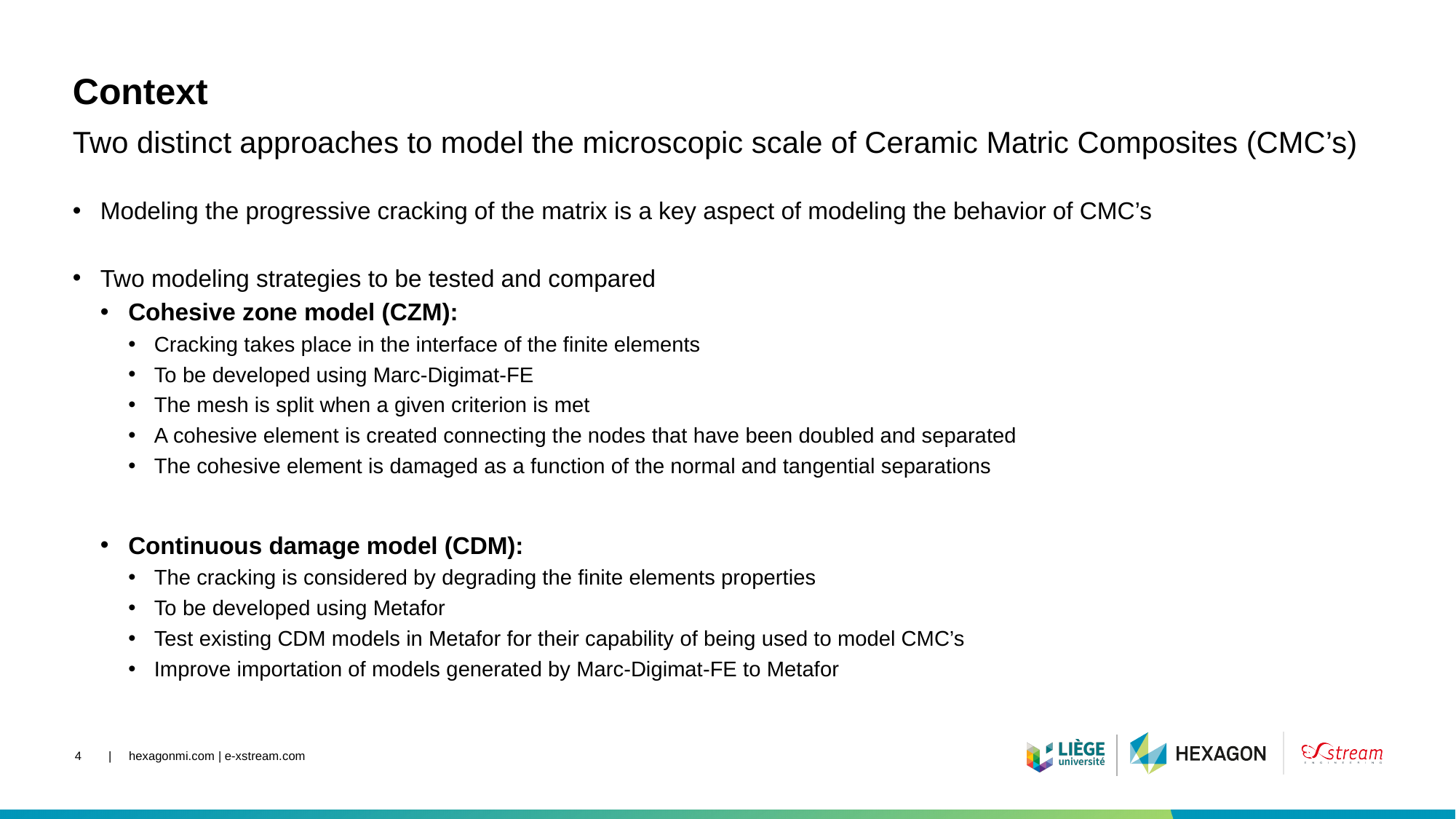

# Context
Two distinct approaches to model the microscopic scale of Ceramic Matric Composites (CMC’s)
Modeling the progressive cracking of the matrix is a key aspect of modeling the behavior of CMC’s

Two modeling strategies to be tested and compared
Cohesive zone model (CZM):
Cracking takes place in the interface of the finite elements
To be developed using Marc-Digimat-FE
The mesh is split when a given criterion is met
A cohesive element is created connecting the nodes that have been doubled and separated
The cohesive element is damaged as a function of the normal and tangential separations

Continuous damage model (CDM):
The cracking is considered by degrading the finite elements properties
To be developed using Metafor
Test existing CDM models in Metafor for their capability of being used to model CMC’s
Improve importation of models generated by Marc-Digimat-FE to Metafor